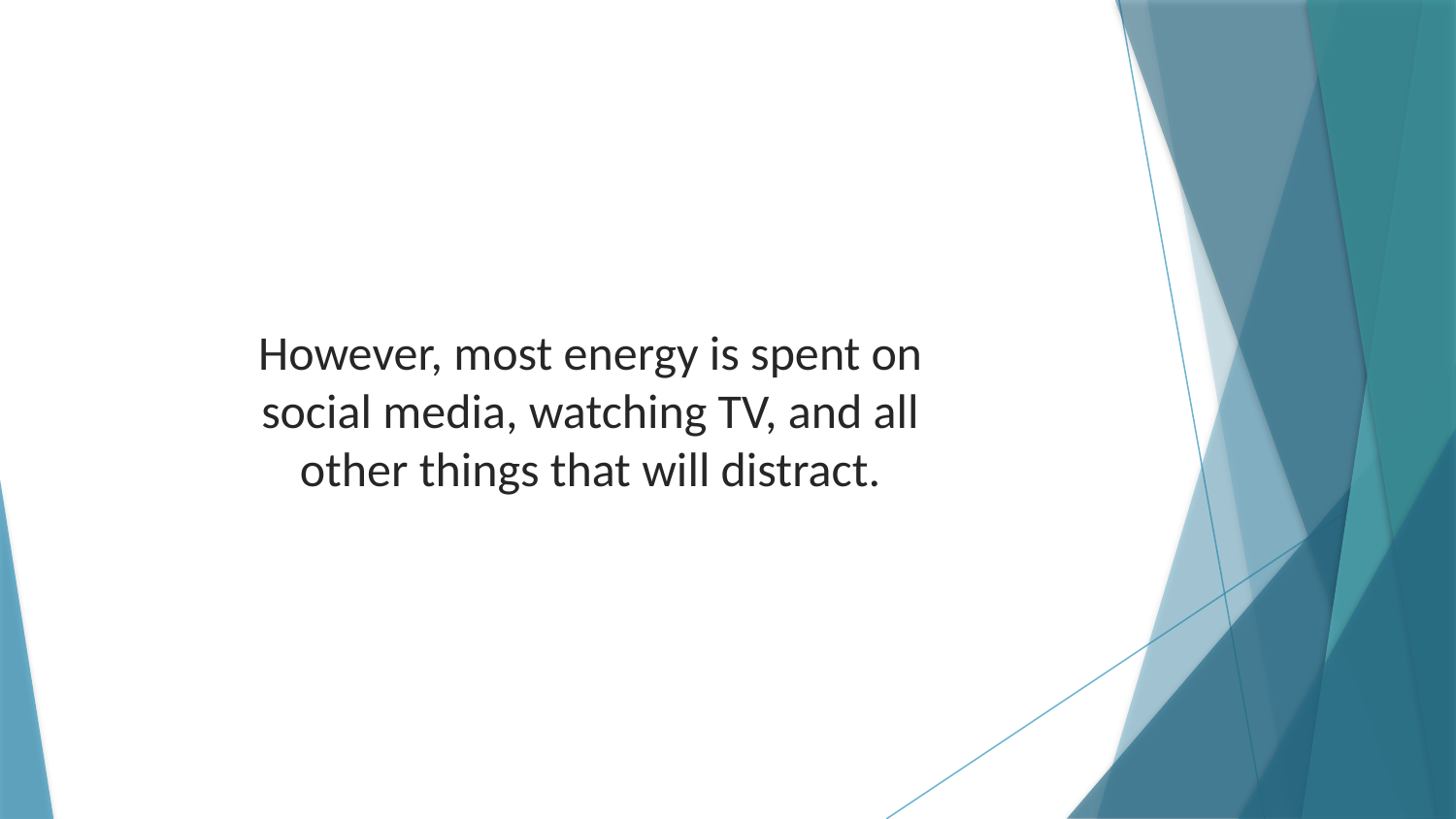

However, most energy is spent on social media, watching TV, and all other things that will distract.